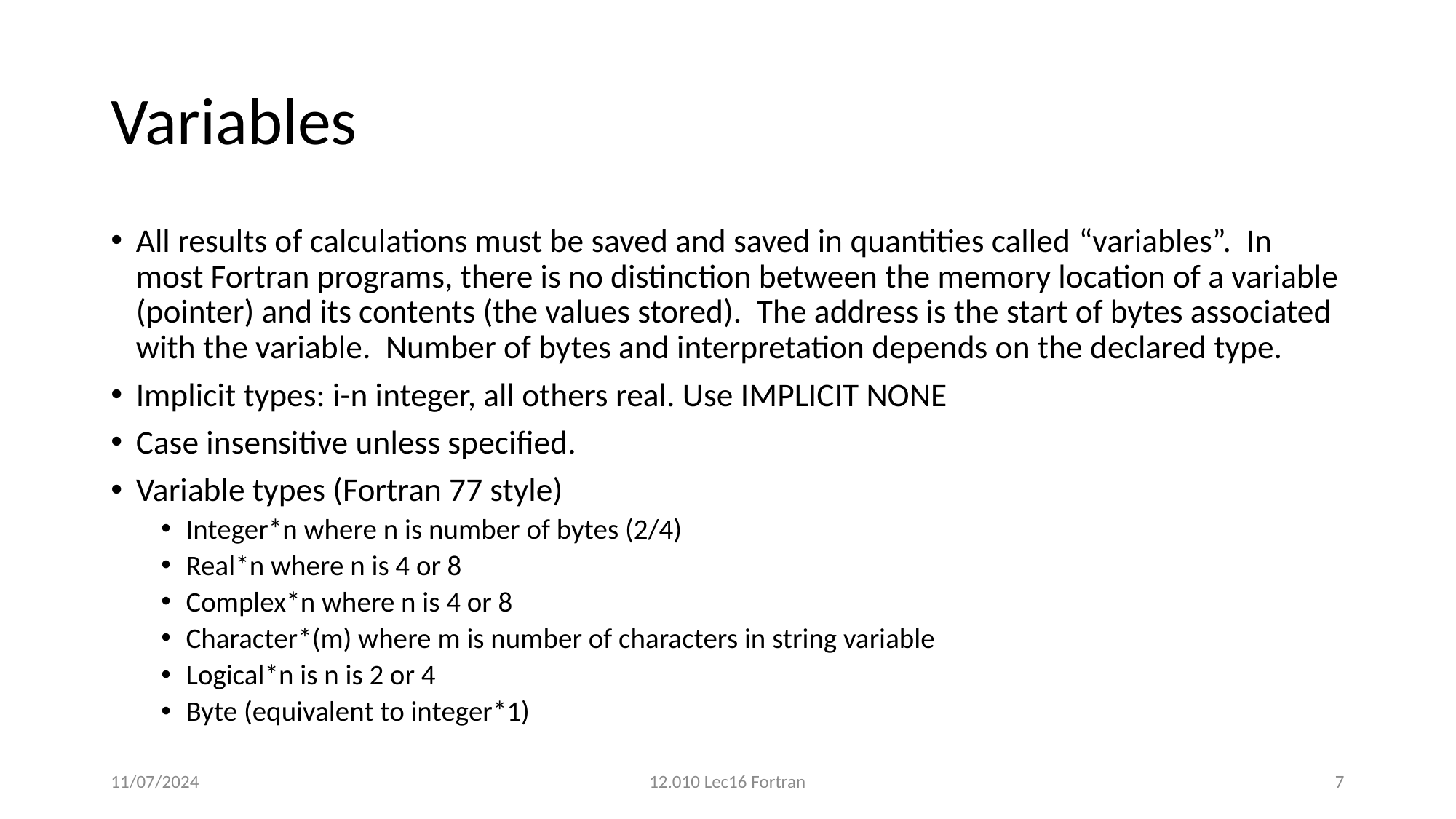

# Variables
All results of calculations must be saved and saved in quantities called “variables”.  In most Fortran programs, there is no distinction between the memory location of a variable (pointer) and its contents (the values stored).  The address is the start of bytes associated with the variable.  Number of bytes and interpretation depends on the declared type.
Implicit types: i-n integer, all others real. Use IMPLICIT NONE
Case insensitive unless specified.
Variable types (Fortran 77 style)
Integer*n where n is number of bytes (2/4)
Real*n where n is 4 or 8
Complex*n where n is 4 or 8
Character*(m) where m is number of characters in string variable
Logical*n is n is 2 or 4
Byte (equivalent to integer*1)
11/07/2024
12.010 Lec16 Fortran
7